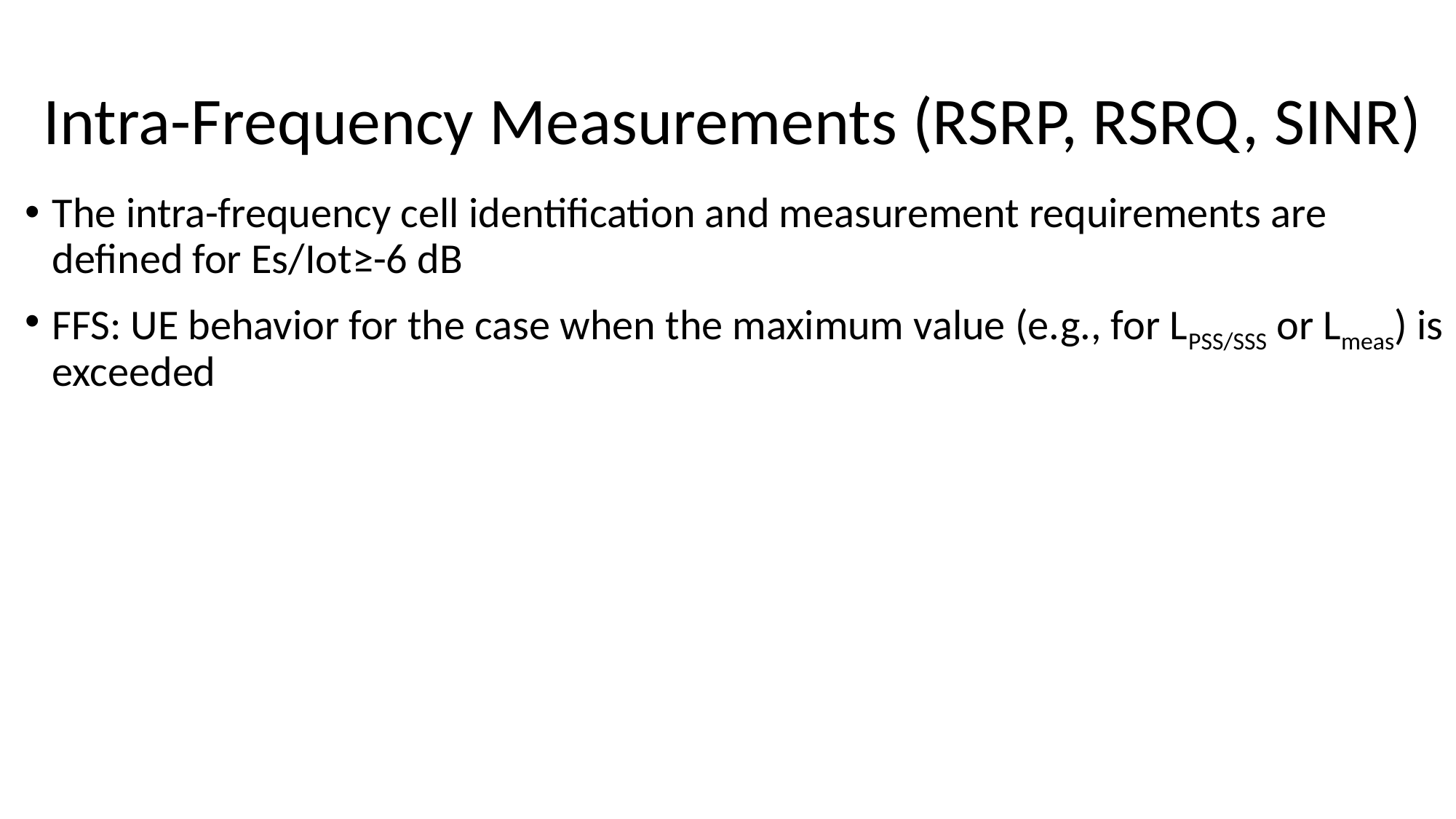

# Intra-Frequency Measurements (RSRP, RSRQ, SINR)
The intra-frequency cell identification and measurement requirements are defined for Es/Iot≥-6 dB
FFS: UE behavior for the case when the maximum value (e.g., for LPSS/SSS or Lmeas) is exceeded